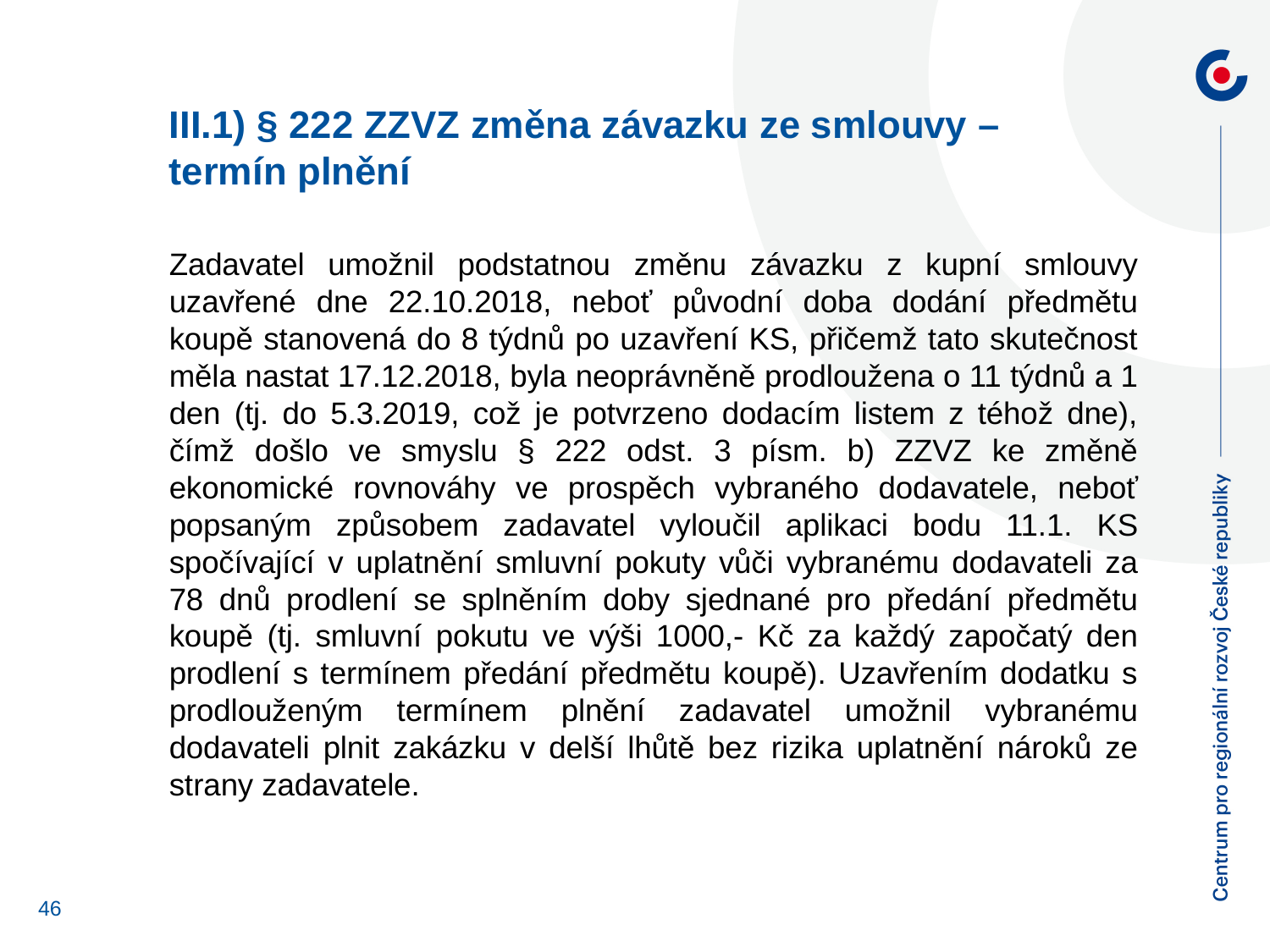

III.1) § 222 ZZVZ změna závazku ze smlouvy – termín plnění
Zadavatel umožnil podstatnou změnu závazku z kupní smlouvy uzavřené dne 22.10.2018, neboť původní doba dodání předmětu koupě stanovená do 8 týdnů po uzavření KS, přičemž tato skutečnost měla nastat 17.12.2018, byla neoprávněně prodloužena o 11 týdnů a 1 den (tj. do 5.3.2019, což je potvrzeno dodacím listem z téhož dne), čímž došlo ve smyslu § 222 odst. 3 písm. b) ZZVZ ke změně ekonomické rovnováhy ve prospěch vybraného dodavatele, neboť popsaným způsobem zadavatel vyloučil aplikaci bodu 11.1. KS spočívající v uplatnění smluvní pokuty vůči vybranému dodavateli za 78 dnů prodlení se splněním doby sjednané pro předání předmětu koupě (tj. smluvní pokutu ve výši 1000,- Kč za každý započatý den prodlení s termínem předání předmětu koupě). Uzavřením dodatku s prodlouženým termínem plnění zadavatel umožnil vybranému dodavateli plnit zakázku v delší lhůtě bez rizika uplatnění nároků ze strany zadavatele.
46